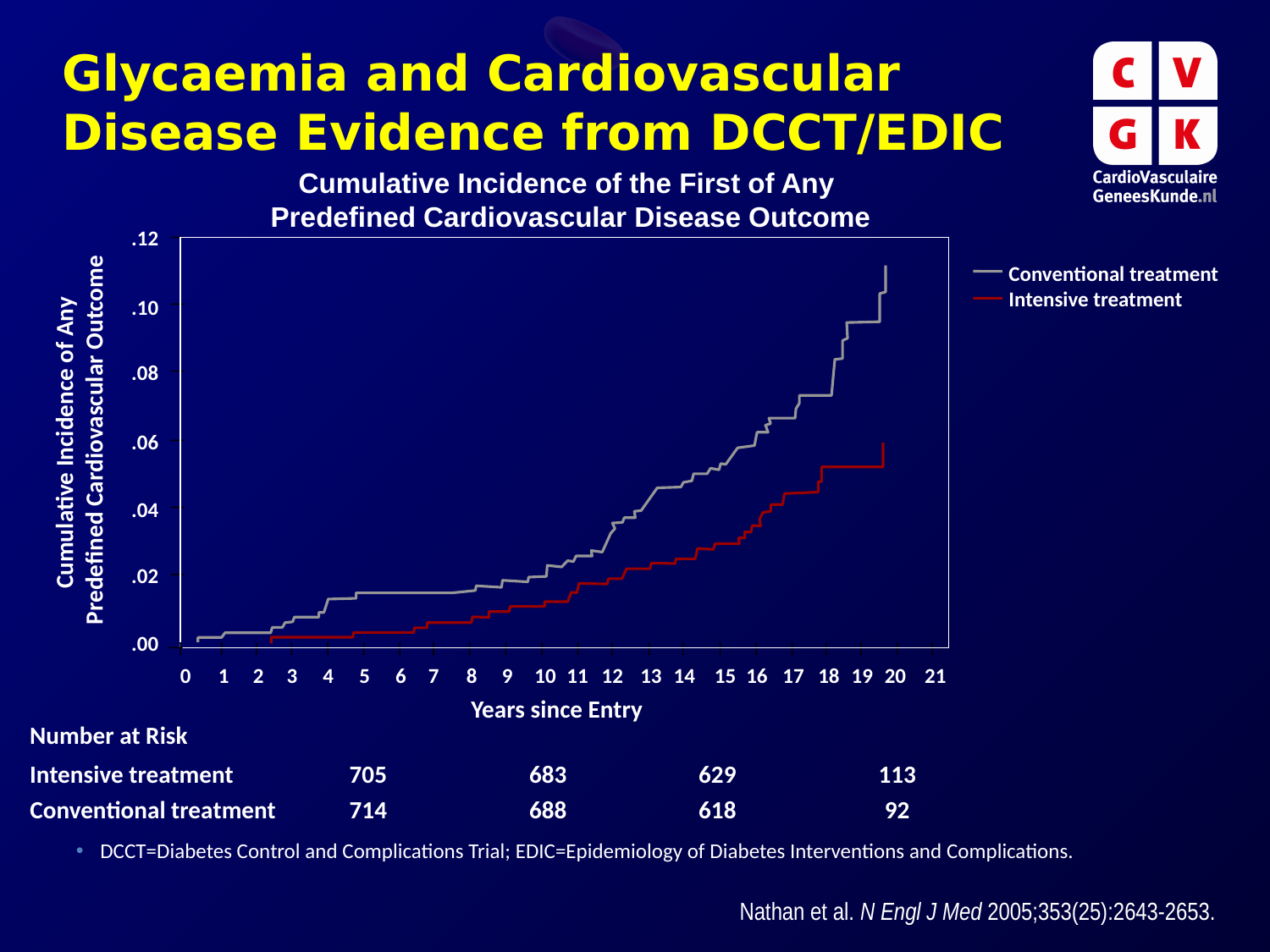

Glycaemia and Cardiovascular Disease Evidence from DCCT/EDIC
Cumulative Incidence of the First of Any
Predefined Cardiovascular Disease Outcome
.12

Conventional treatment
Intensive treatment

.10

.08

Cumulative Incidence of Any
Predefined Cardiovascular Outcome
.06

.04

.02

.00

0
1
2
3
4
5
6
7
8
9
10
11
12
13
14
15
16
17
18
19
20
21
Years since Entry
Number at Risk
Intensive treatment
705
683
629
113
Conventional treatment
714
688
618
92
DCCT=Diabetes Control and Complications Trial; EDIC=Epidemiology of Diabetes Interventions and Complications.

Nathan et al. N Engl J Med 2005;353(25):2643-2653.